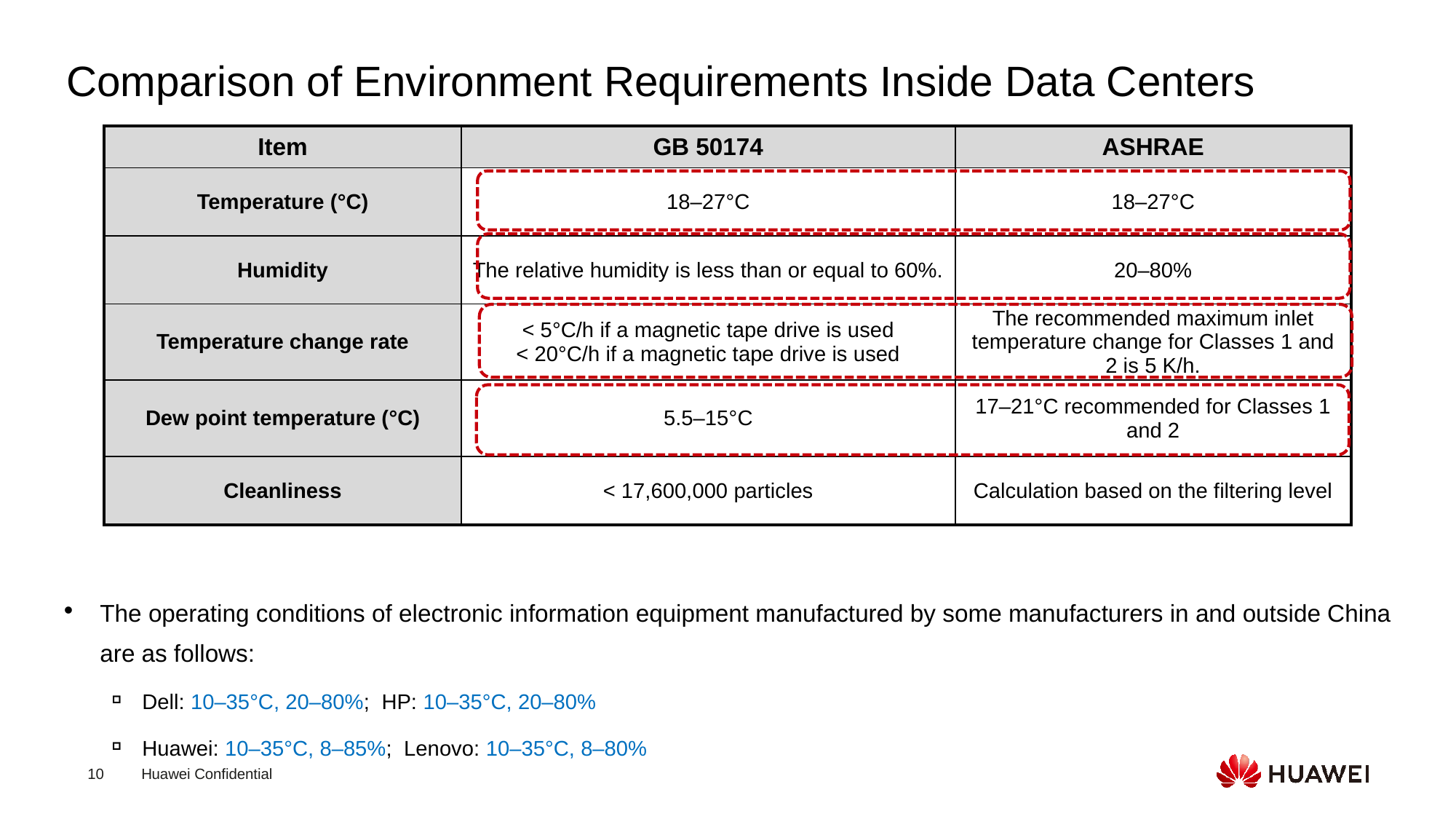

# Comparison of Environment Requirements Inside Data Centers

The operating conditions of electronic information equipment manufactured by some manufacturers in and outside China are as follows:
Dell: 10–35°C, 20–80%;  HP: 10–35°C, 20–80%
Huawei: 10–35°C, 8–85%;  Lenovo: 10–35°C, 8–80%
| Item | GB 50174 | ASHRAE |
| --- | --- | --- |
| Temperature (°C) | 18–27°C | 18–27°C |
| Humidity | The relative humidity is less than or equal to 60%. | 20–80% |
| Temperature change rate | < 5°C/h if a magnetic tape drive is used < 20°C/h if a magnetic tape drive is used | The recommended maximum inlet temperature change for Classes 1 and 2 is 5 K/h. |
| Dew point temperature (°C) | 5.5–15°C | 17–21°C recommended for Classes 1 and 2 |
| Cleanliness | < 17,600,000 particles | Calculation based on the filtering level |